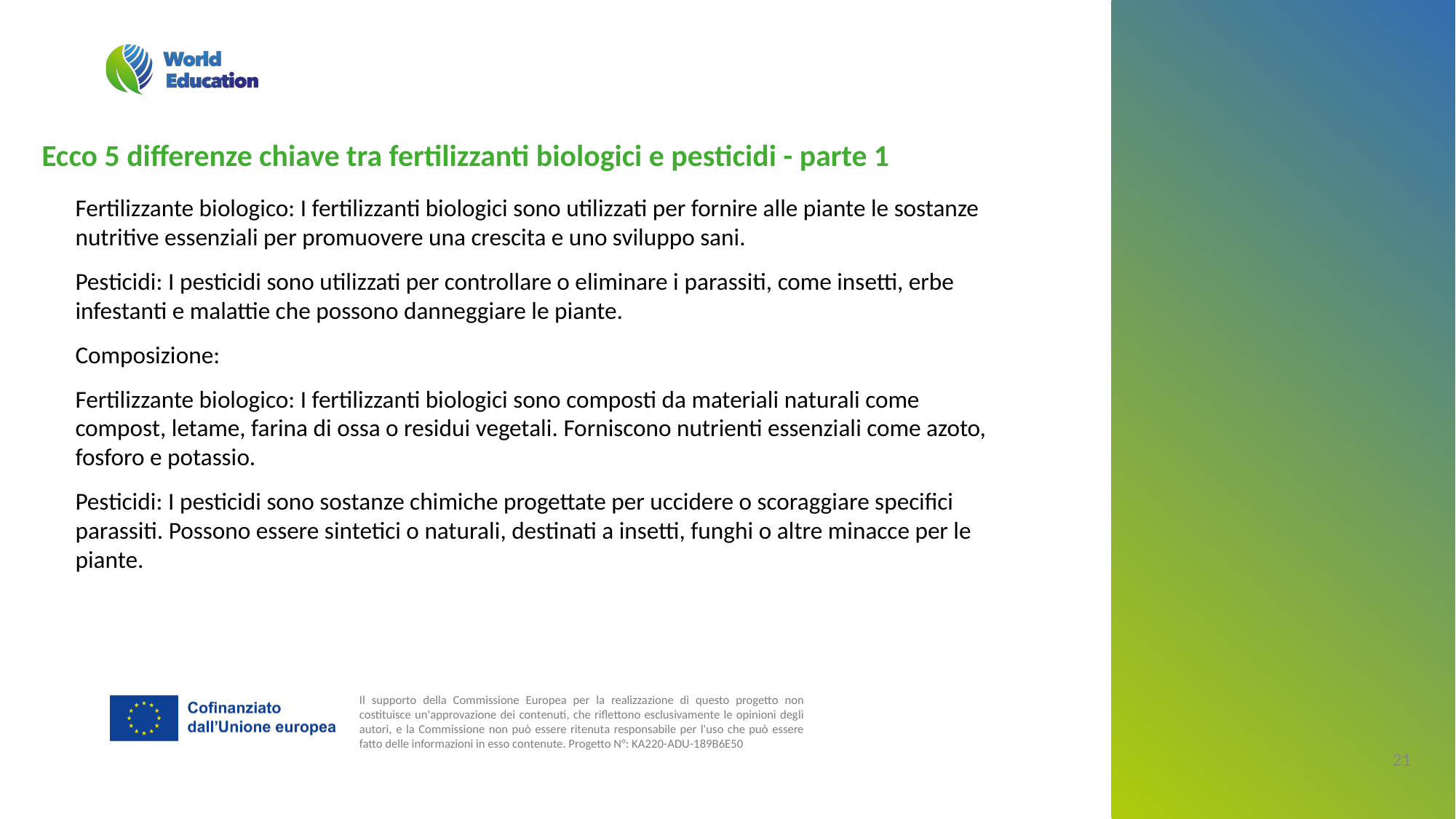

Ecco 5 differenze chiave tra fertilizzanti biologici e pesticidi - parte 1
Fertilizzante biologico: I fertilizzanti biologici sono utilizzati per fornire alle piante le sostanze nutritive essenziali per promuovere una crescita e uno sviluppo sani.
Pesticidi: I pesticidi sono utilizzati per controllare o eliminare i parassiti, come insetti, erbe infestanti e malattie che possono danneggiare le piante.
Composizione:
Fertilizzante biologico: I fertilizzanti biologici sono composti da materiali naturali come compost, letame, farina di ossa o residui vegetali. Forniscono nutrienti essenziali come azoto, fosforo e potassio.
Pesticidi: I pesticidi sono sostanze chimiche progettate per uccidere o scoraggiare specifici parassiti. Possono essere sintetici o naturali, destinati a insetti, funghi o altre minacce per le piante.
21